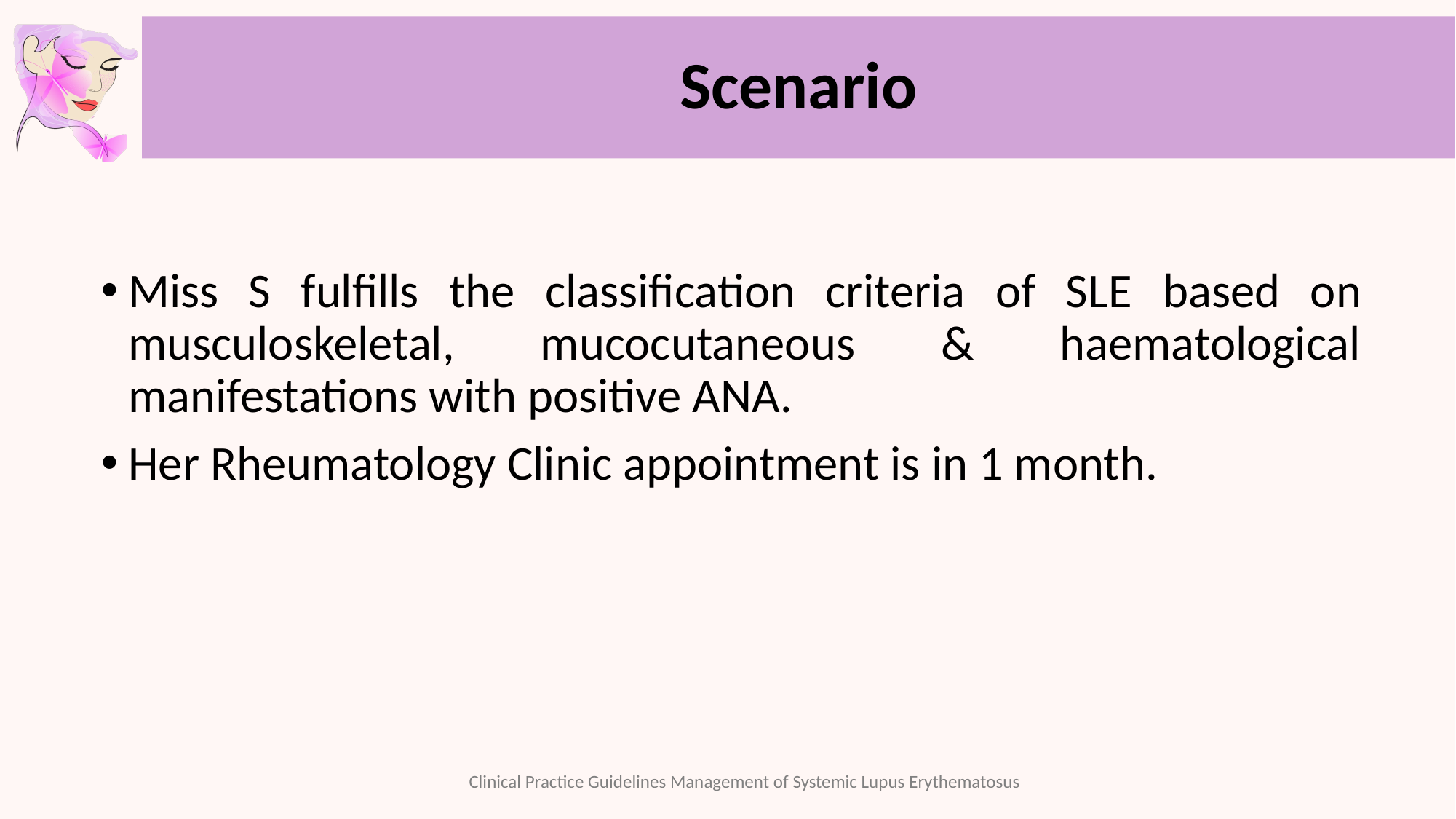

# Scenario
Miss S fulfills the classification criteria of SLE based on musculoskeletal, mucocutaneous & haematological manifestations with positive ANA.
Her Rheumatology Clinic appointment is in 1 month.